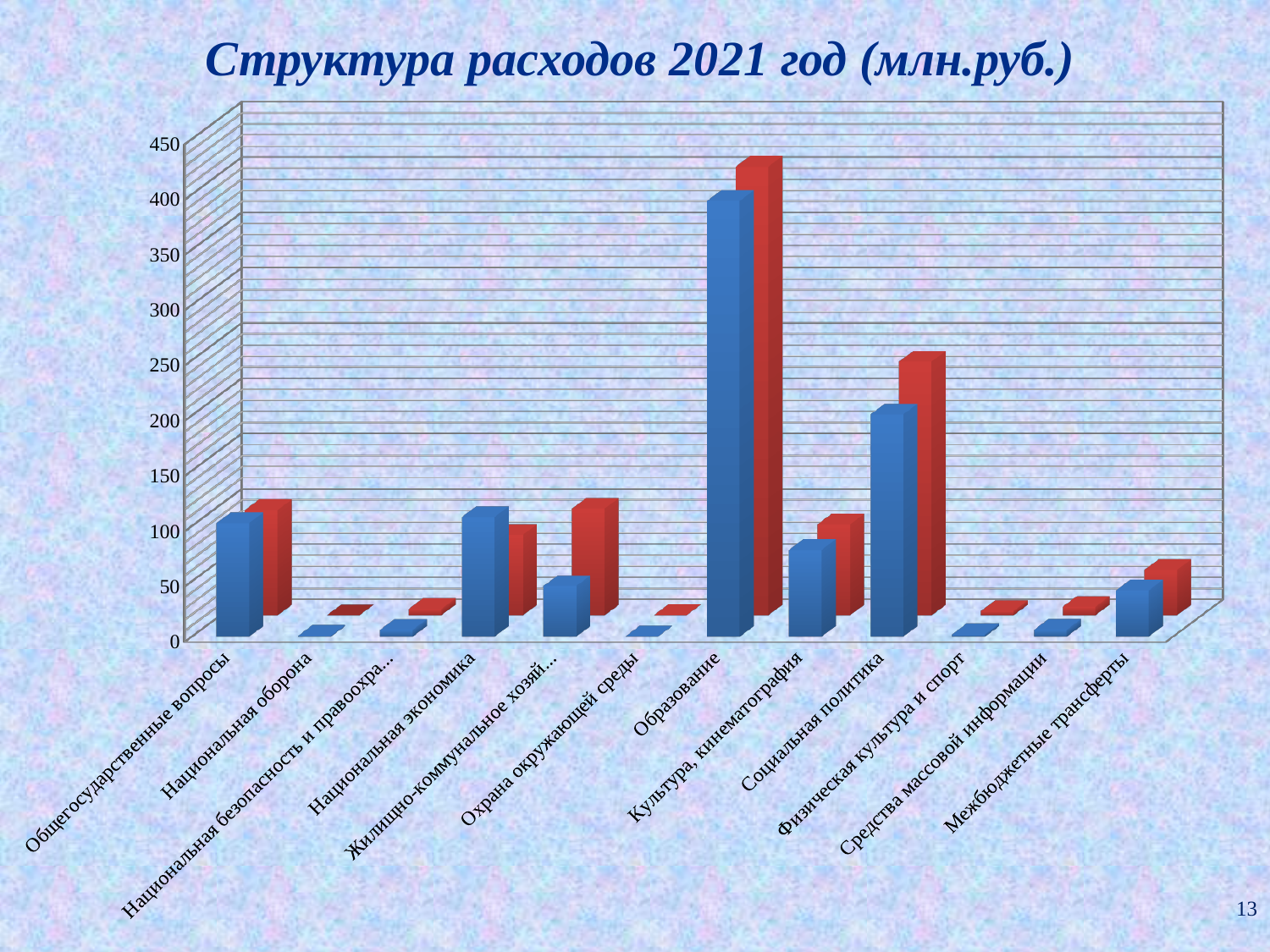

Структура расходов 2021 год (млн.руб.)

[unsupported chart]

[unsupported chart]

13